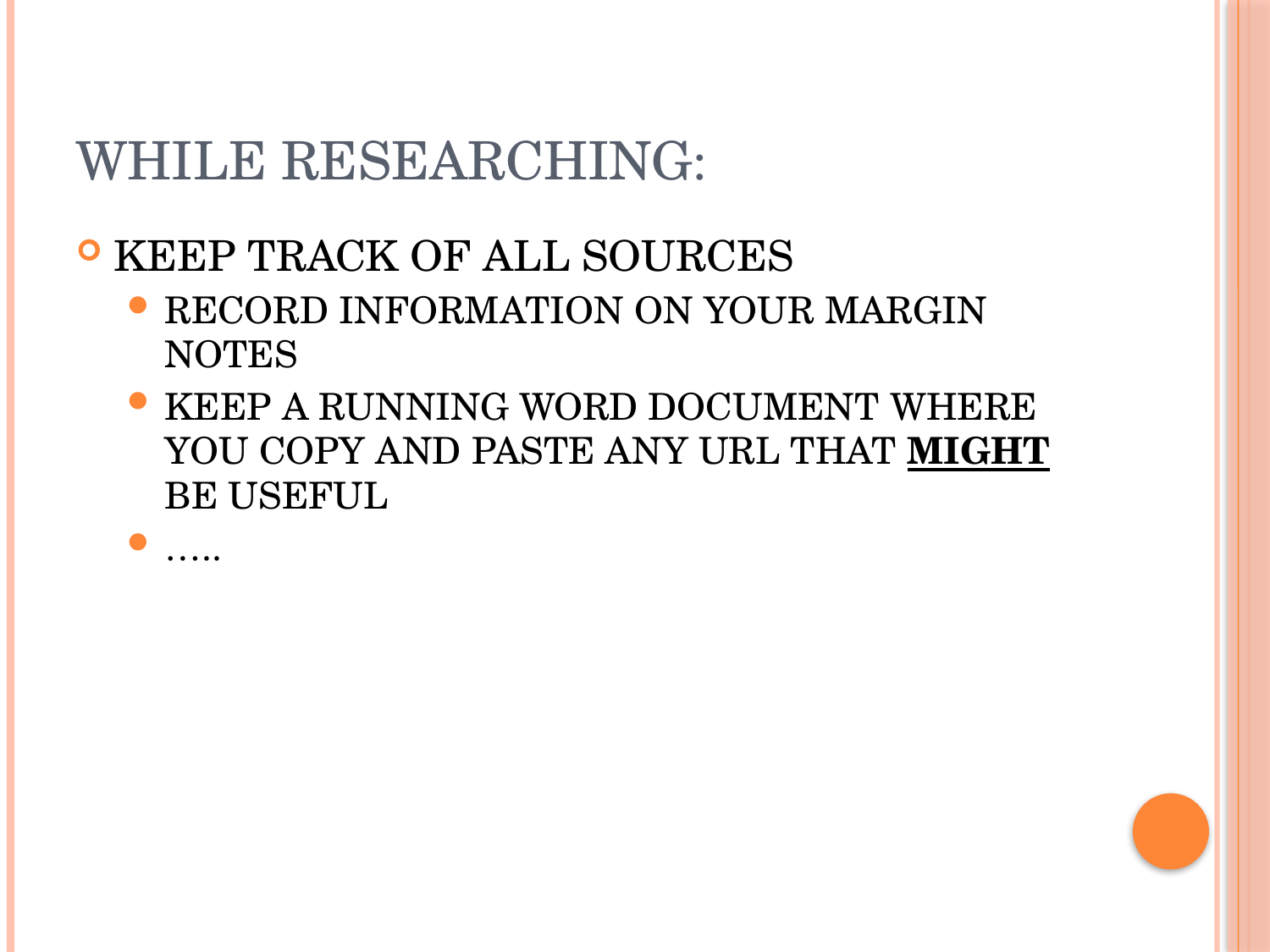

# While researching:
KEEP TRACK OF ALL SOURCES
RECORD INFORMATION ON YOUR MARGIN NOTES
KEEP A RUNNING WORD DOCUMENT WHERE YOU COPY AND PASTE ANY URL THAT MIGHT BE USEFUL
…..